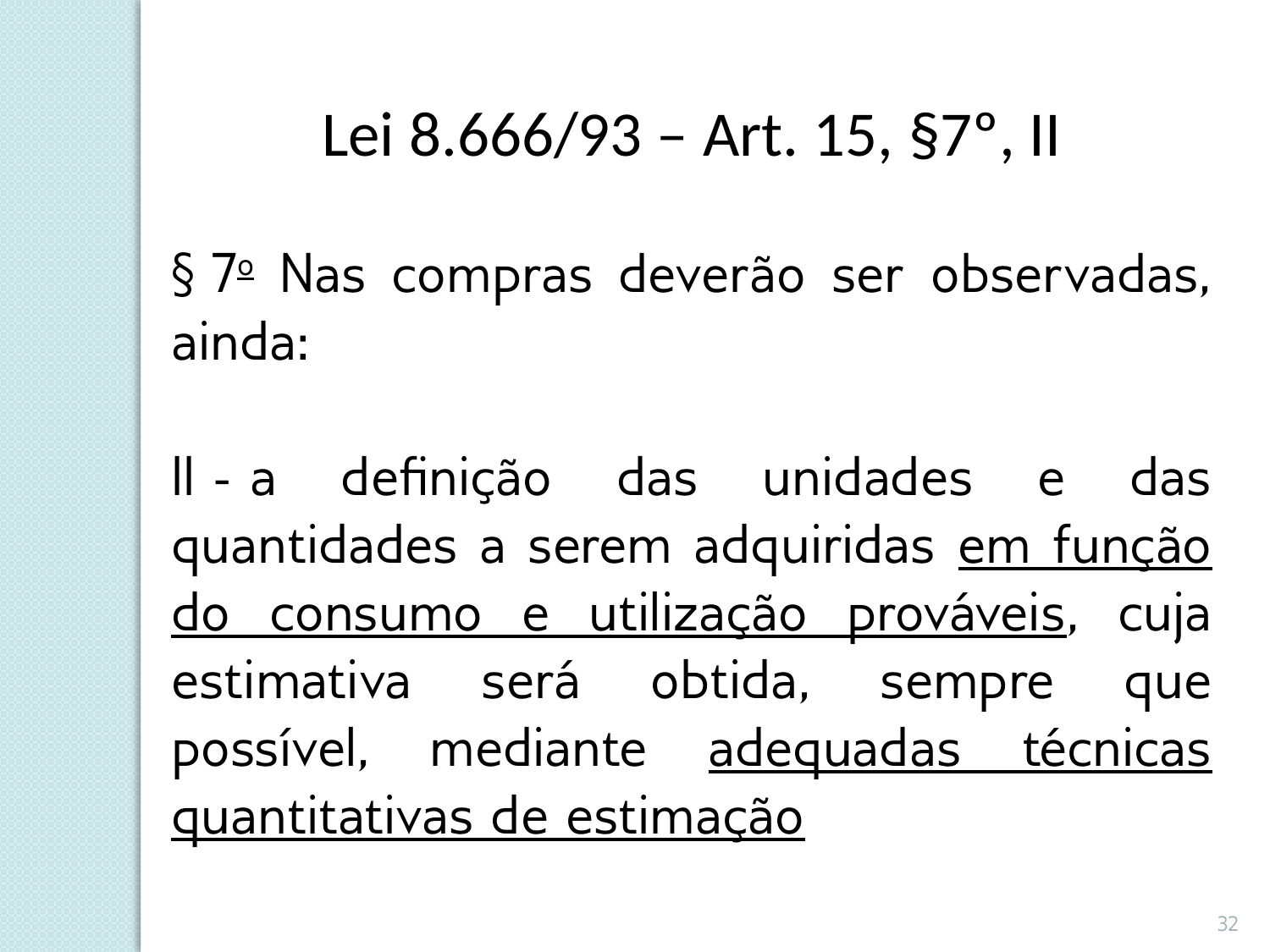

Lei 8.666/93 – Art. 15, §7º, II

§ 7o Nas compras deverão ser observadas, ainda:

II - a definição das unidades e das quantidades a serem adquiridas em função do consumo e utilização prováveis, cuja estimativa será obtida, sempre que possível, mediante adequadas técnicas quantitativas de estimação

32